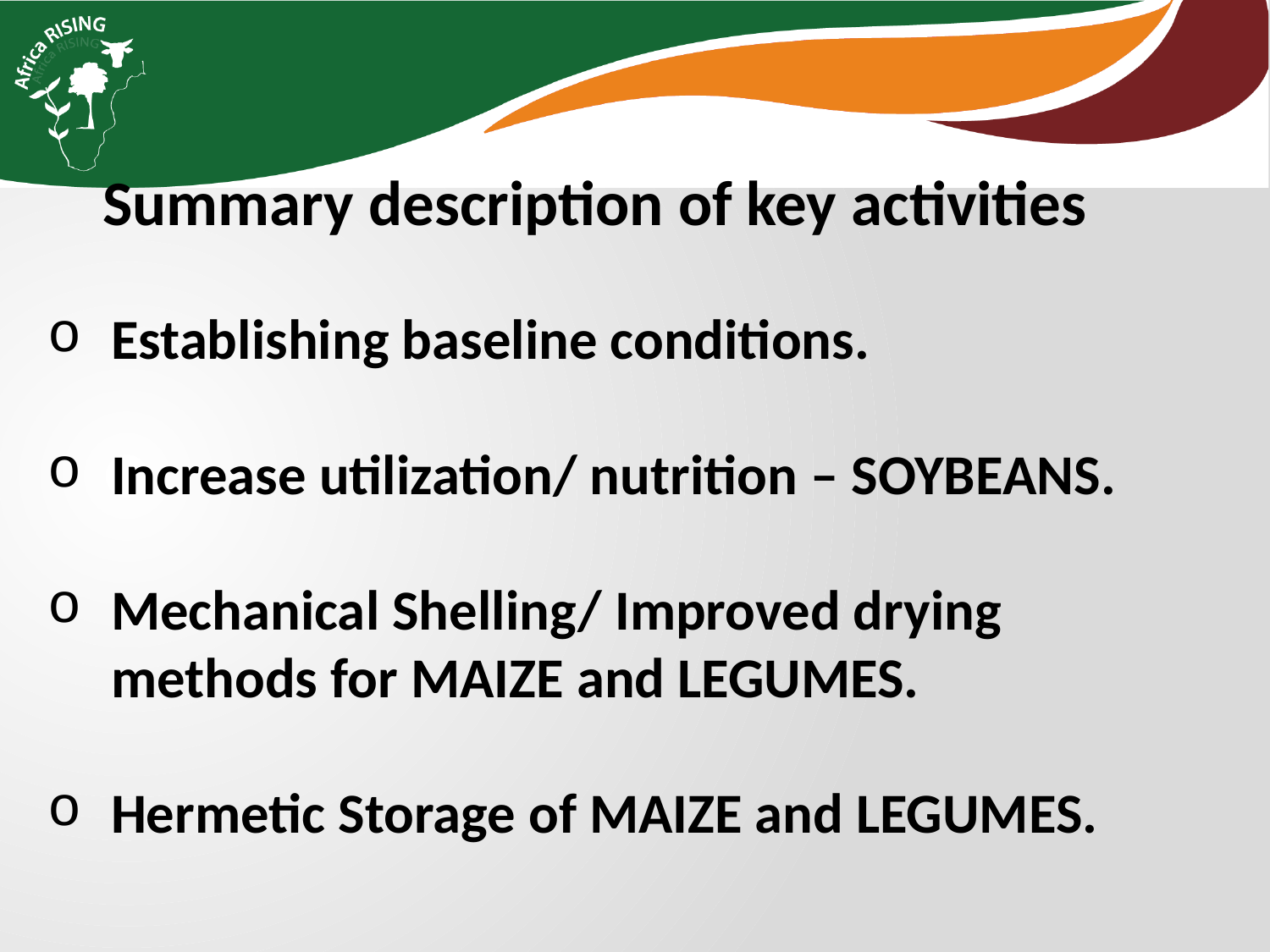

Summary description of key activities
Establishing baseline conditions.

Increase utilization/ nutrition – SOYBEANS.

Mechanical Shelling/ Improved drying methods for MAIZE and LEGUMES.

Hermetic Storage of MAIZE and LEGUMES.